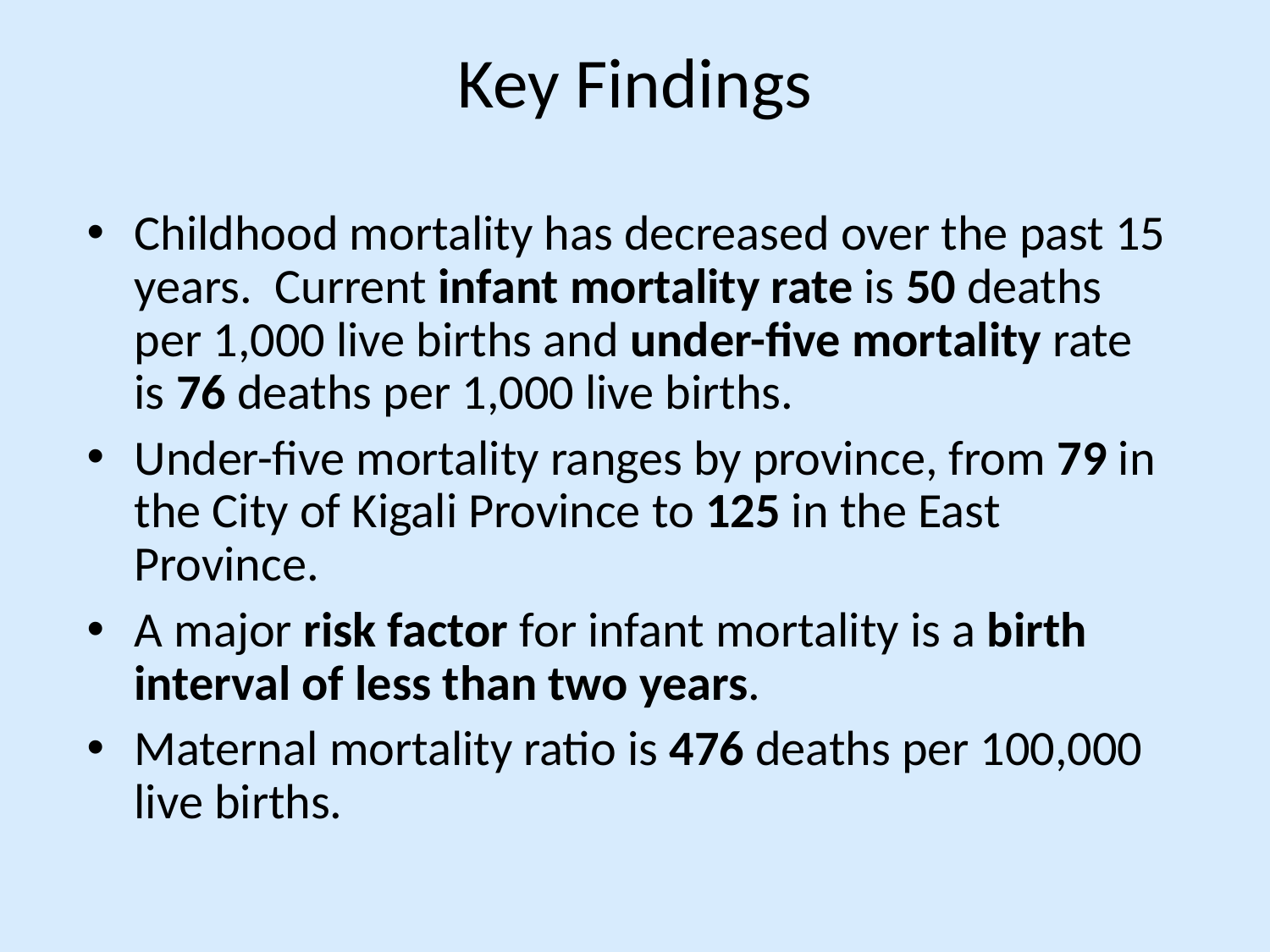

# Key Findings
Childhood mortality has decreased over the past 15 years.  Current infant mortality rate is 50 deaths per 1,000 live births and under-five mortality rate is 76 deaths per 1,000 live births.
Under-five mortality ranges by province, from 79 in the City of Kigali Province to 125 in the East Province.
A major risk factor for infant mortality is a birth interval of less than two years.
Maternal mortality ratio is 476 deaths per 100,000 live births.